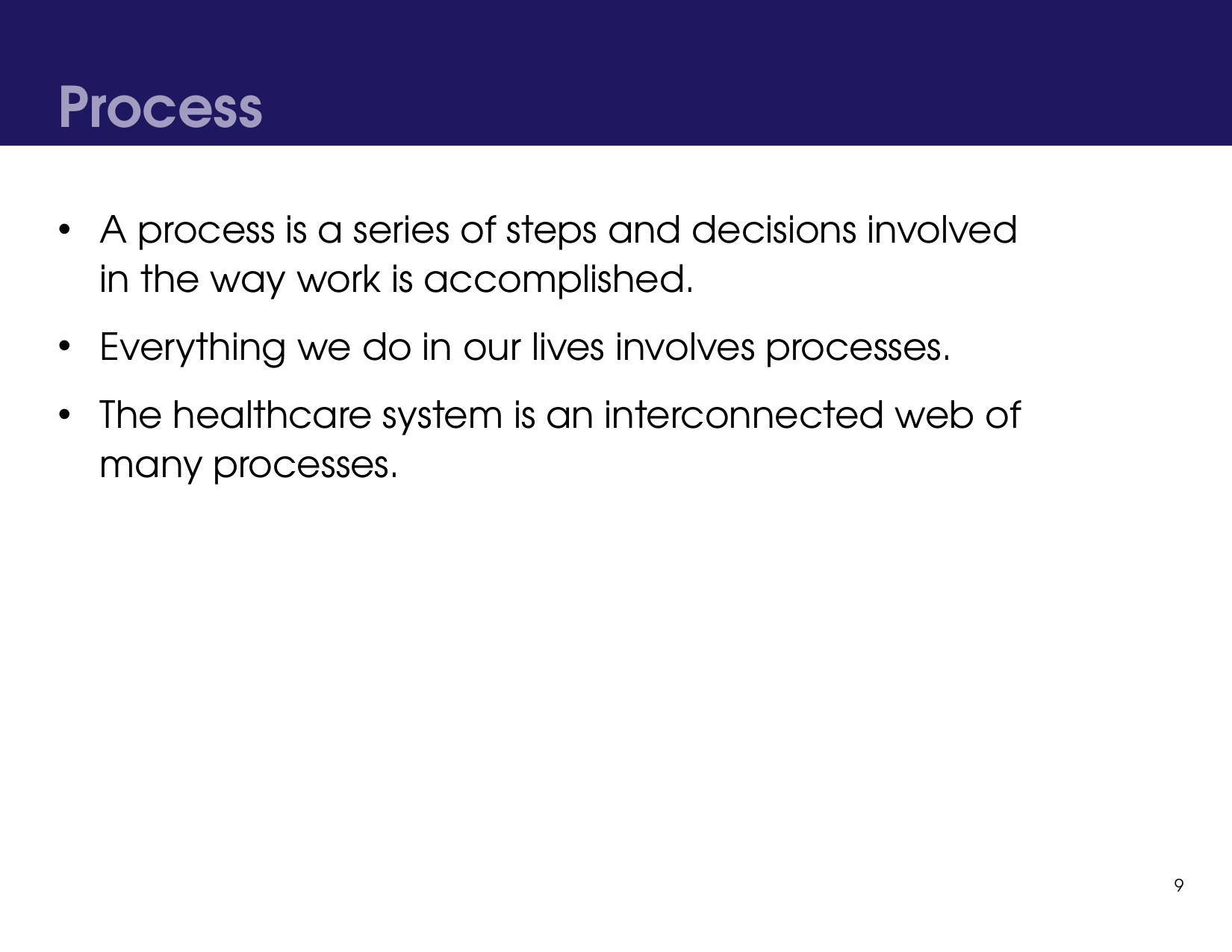

# Process
A process is a series of steps and decisions involved in the way work is accomplished.
Everything we do in our lives involves processes.
The healthcare system is an interconnected web of many processes.
9